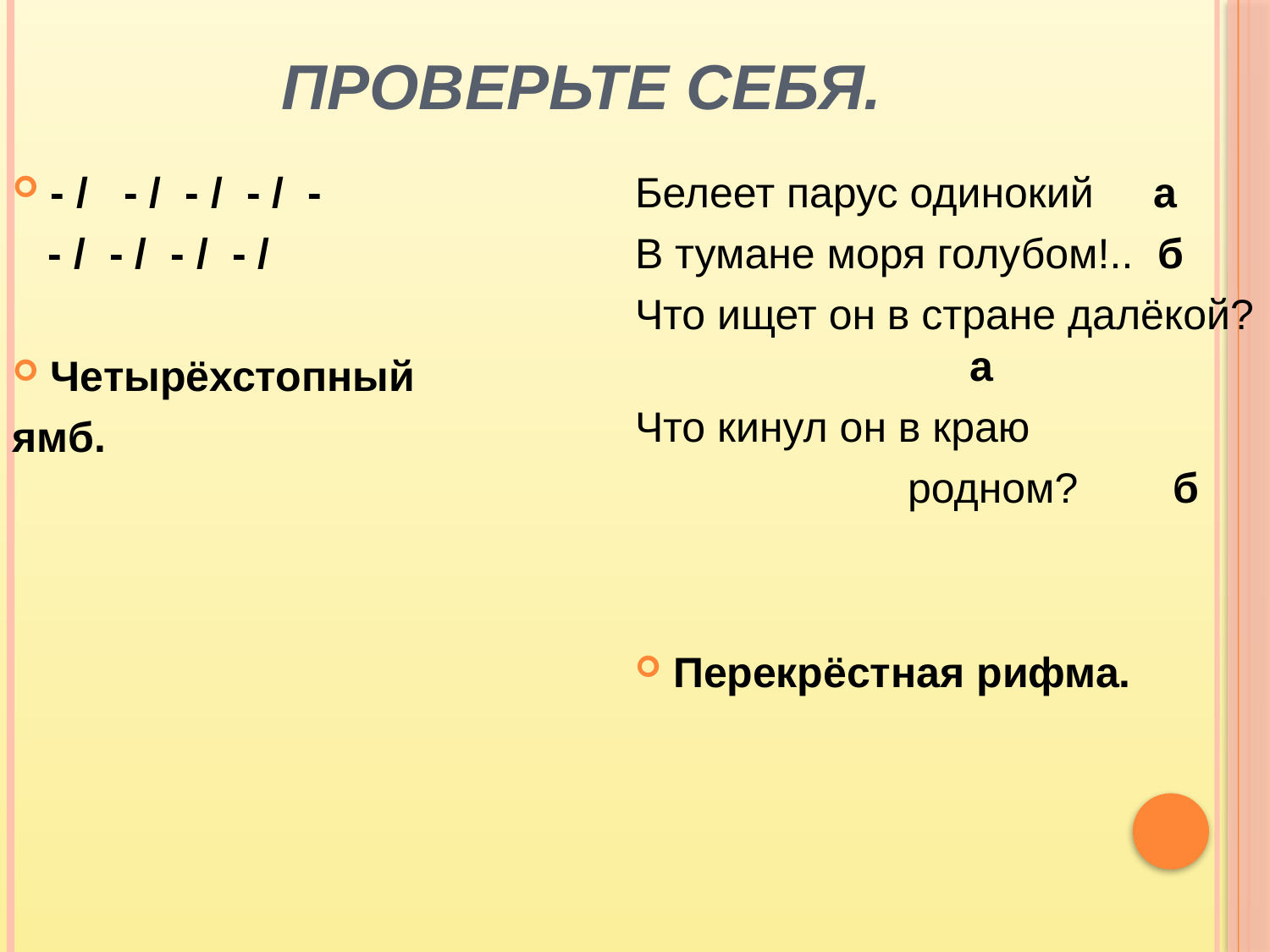

# Проверьте себя.
- /   - /  - /  - /  -
   - /  - /  - /  - /

Четырёхстопный
ямб.

Белеет парус одинокий     а
В тумане моря голубом!..  б
Что ищет он в стране далёкой?                          а
Что кинул он в краю
                       родном?        б

Перекрёстная рифма.